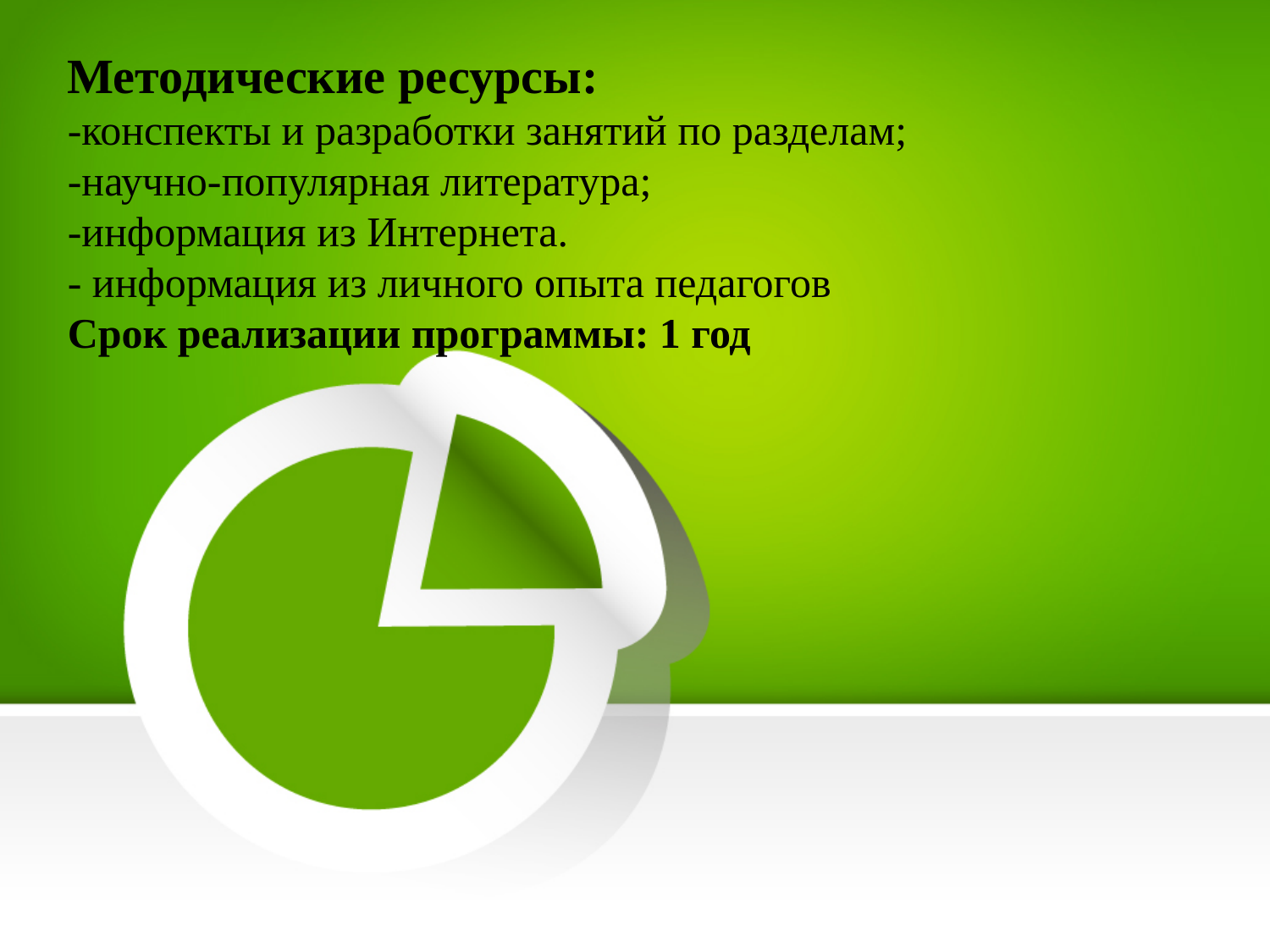

Методические ресурсы:
-конспекты и разработки занятий по разделам;
-научно-популярная литература;
-информация из Интернета.
- информация из личного опыта педагогов
Срок реализации программы: 1 год